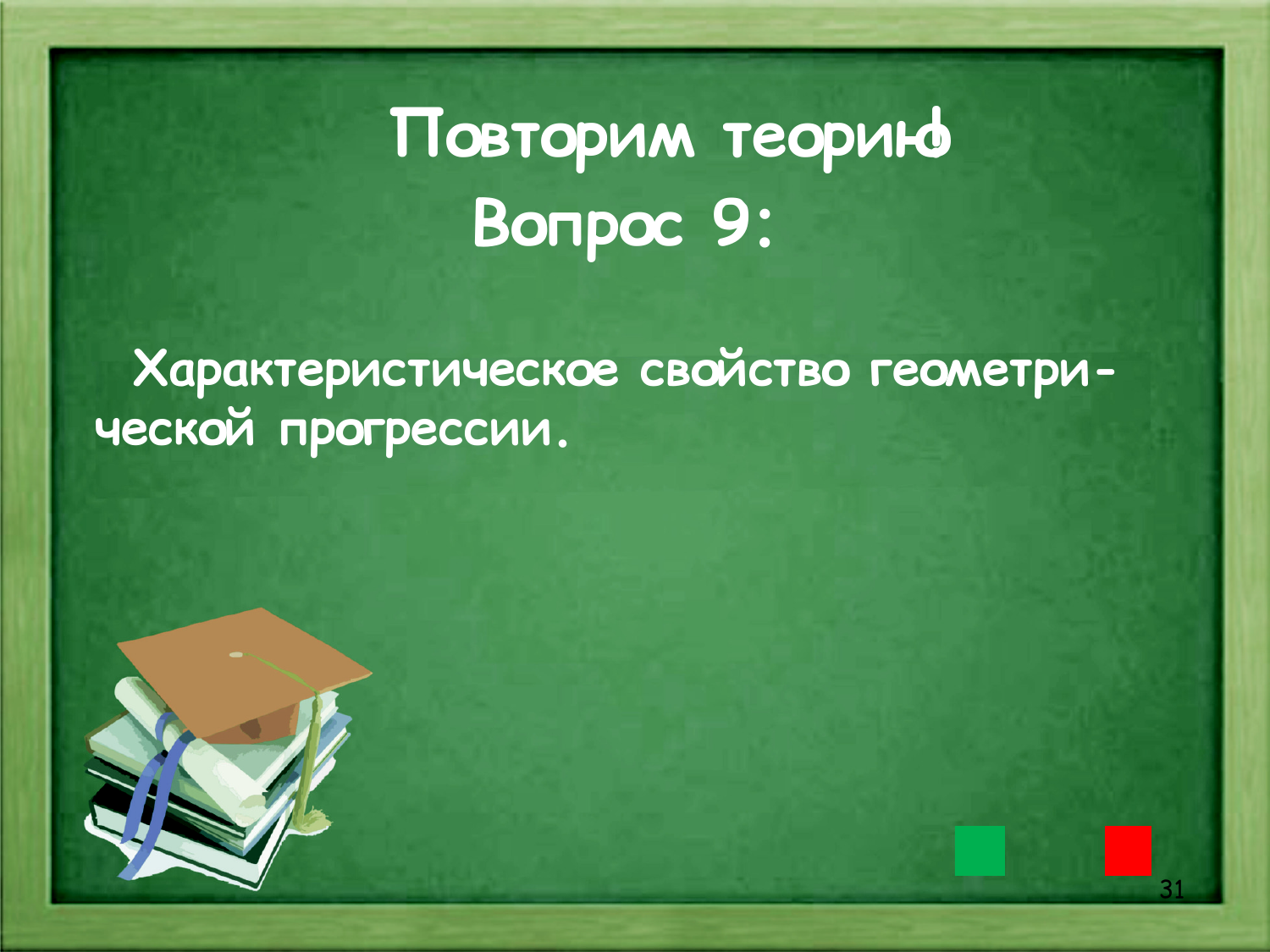

Повторим теорию!
Вопрос 9:

    Характеристическое свойство геометри-ческой прогрессии.

31